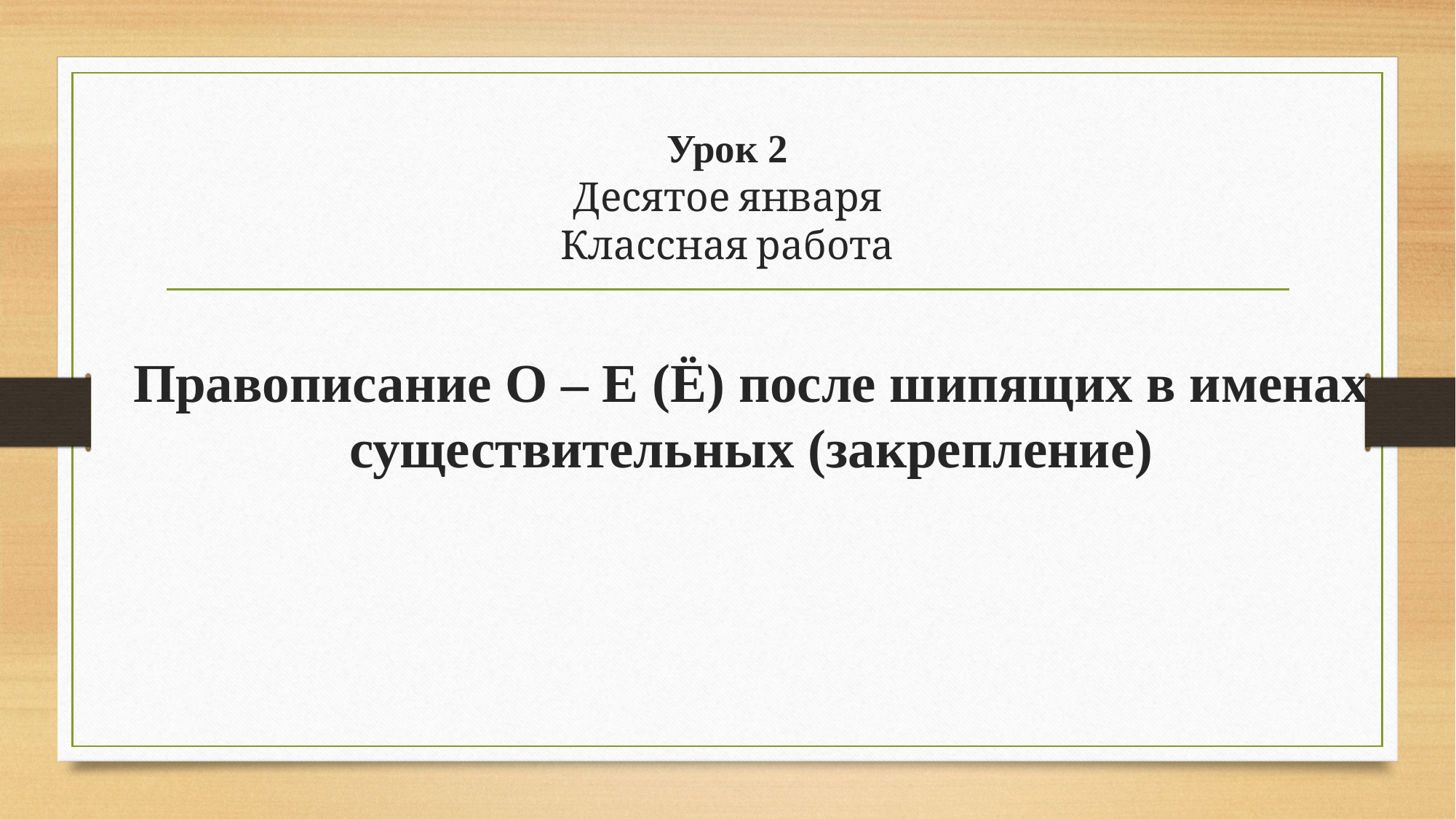

# Урок 2 Десятое января Классная работа

Правописание О – Е (Ё) после шипящих в именах существительных (закрепление)